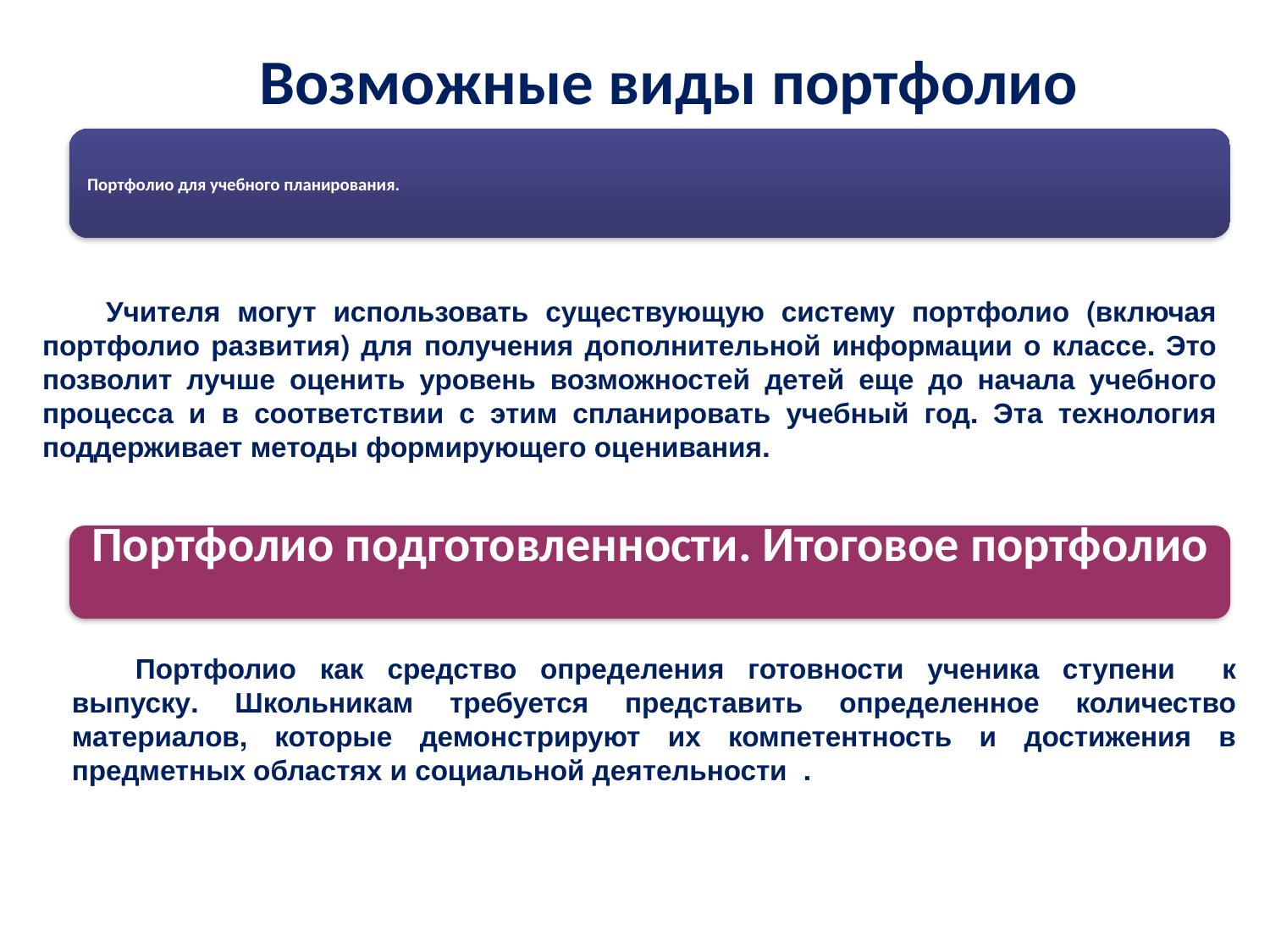

# Возможные виды портфолио
Портфолио для учебного планирования.

Учителя могут использовать существующую систему портфолио (включая портфолио развития) для получения дополнительной информации о классе. Это позволит лучше оценить уровень возможностей детей еще до начала учебного процесса и в соответствии с этим спланировать учебный год. Эта технология поддерживает методы формирующего оценивания.

Портфолио подготовленности. Итоговое портфолио
Портфолио как средство определения готовности ученика ступени  к выпуску. Школьникам требуется представить определенное количество материалов, которые демонстрируют их компетентность и достижения в предметных областях и социальной деятельности  .